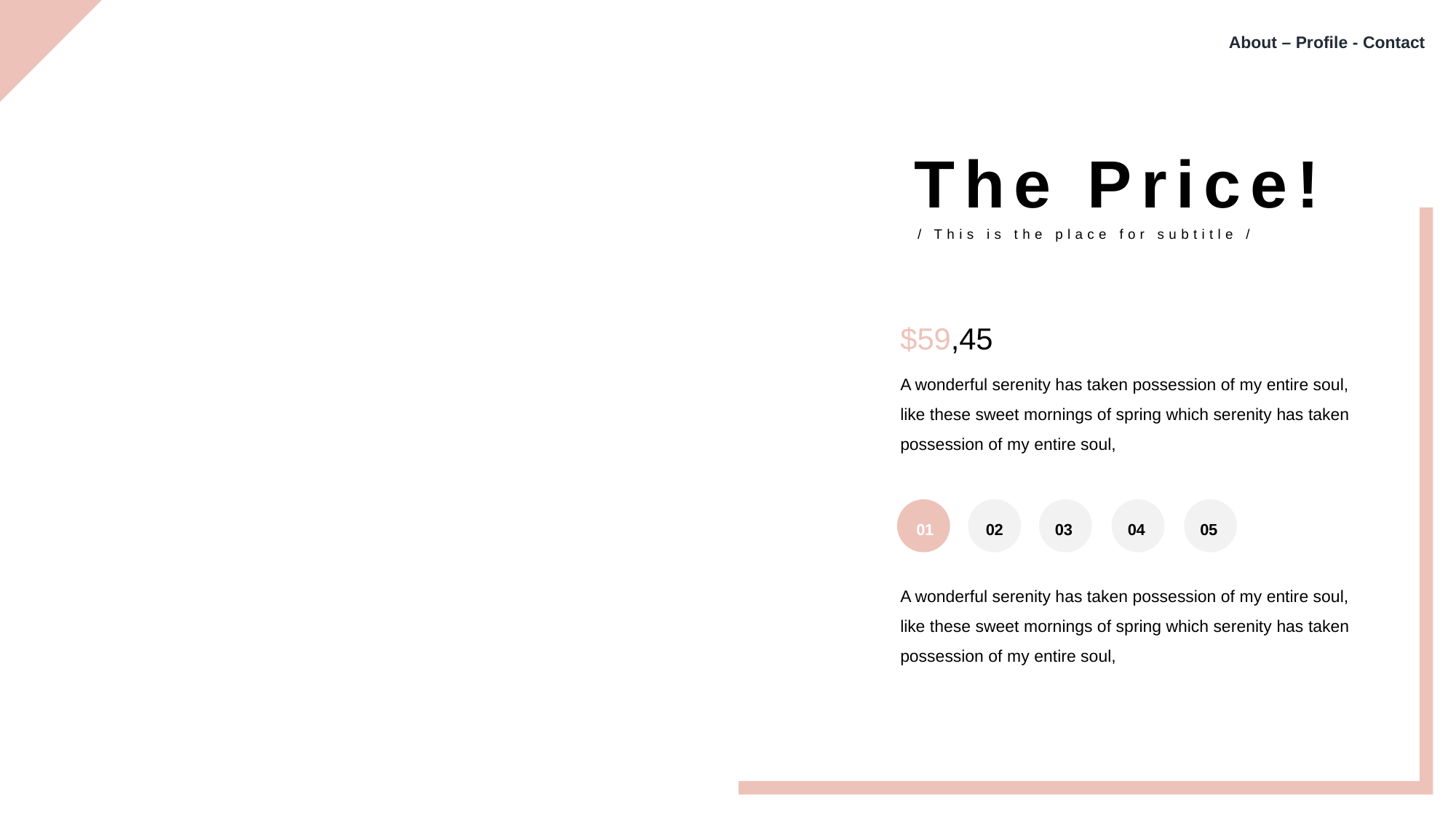

About – Profile - Contact
The Price!
/ This is the place for subtitle /

$59,45
A wonderful serenity has taken possession of my entire soul, like these sweet mornings of spring which serenity has taken possession of my entire soul,

01
02
03
04
05
A wonderful serenity has taken possession of my entire soul, like these sweet mornings of spring which serenity has taken possession of my entire soul,